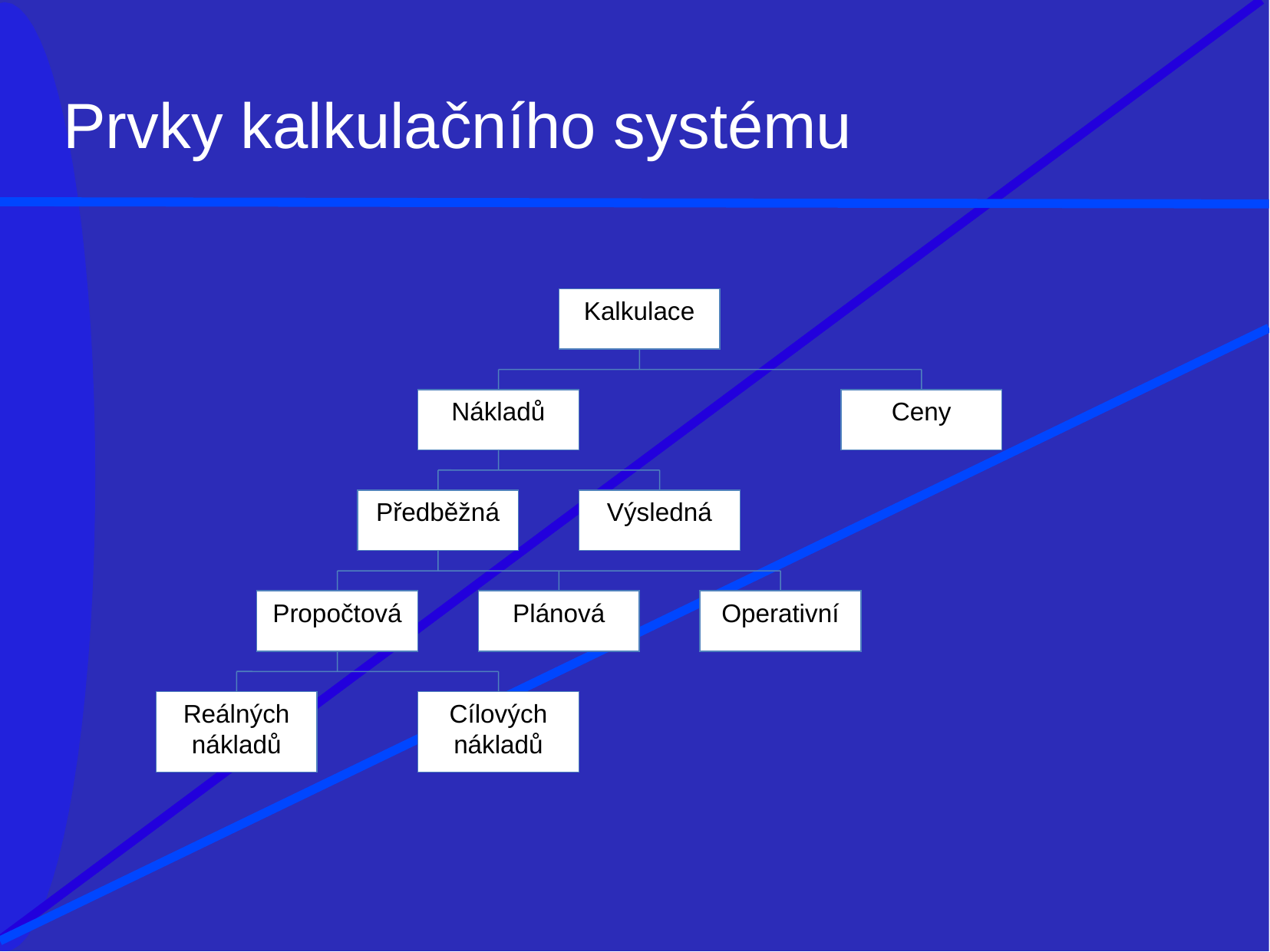

# Prvky kalkulačního systému

Kalkulace

Nákladů
Ceny

Předběžná
Výsledná

Propočtová
Plánová
Operativní

Reálných nákladů
Cílových nákladů